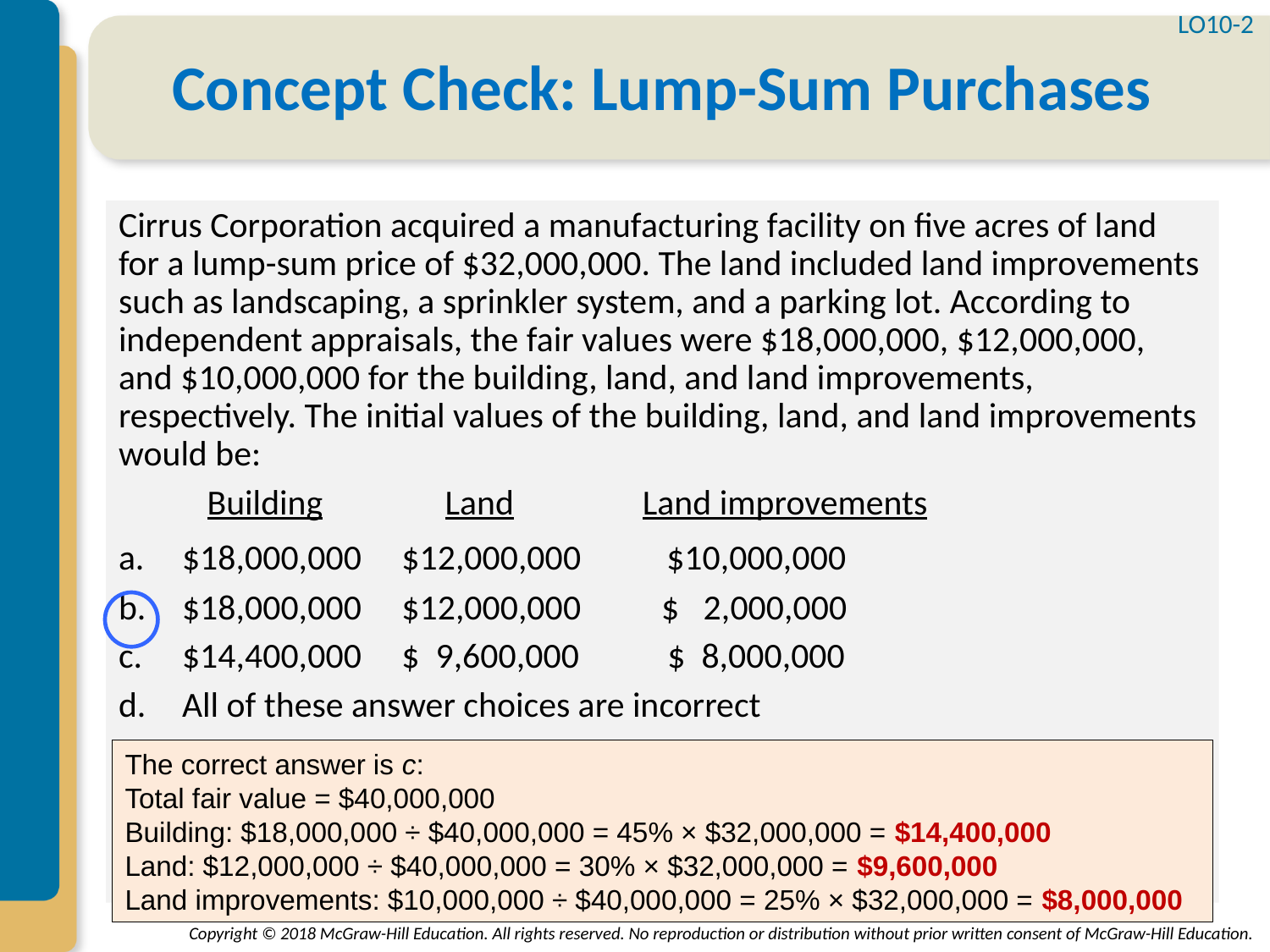

LO10-2
# Concept Check: Lump-Sum Purchases
Cirrus Corporation acquired a manufacturing facility on five acres of land for a lump-sum price of $32,000,000. The land included land improvements such as landscaping, a sprinkler system, and a parking lot. According to independent appraisals, the fair values were $18,000,000, $12,000,000, and $10,000,000 for the building, land, and land improvements, respectively. The initial values of the building, land, and land improvements would be:
           Building	         Land	  Land improvements
$18,000,000     $12,000,000          $10,000,000
$18,000,000     $12,000,000          $   2,000,000
$14,400,000     $  9,600,000           $  8,000,000
All of these answer choices are incorrect

The correct answer is c:
Total fair value = $40,000,000
Building: $18,000,000 ÷ $40,000,000 = 45% × $32,000,000 = $14,400,000
Land: $12,000,000 ÷ $40,000,000 = 30% × $32,000,000 = $9,600,000
Land improvements: $10,000,000 ÷ $40,000,000 = 25% × $32,000,000 = $8,000,000